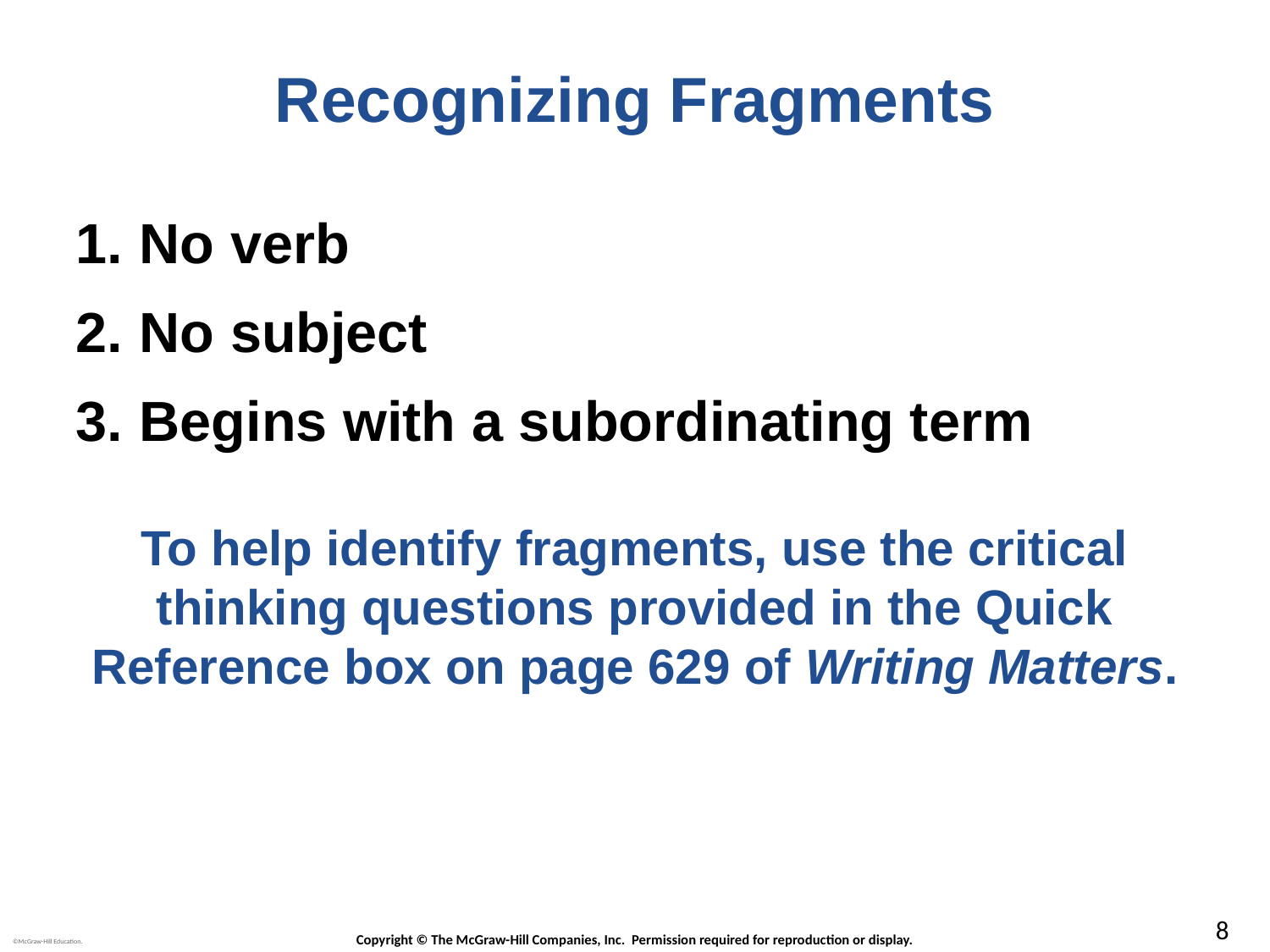

# Recognizing Fragments
No verb
No subject
Begins with a subordinating term
To help identify fragments, use the critical thinking questions provided in the Quick Reference box on page 629 of Writing Matters.